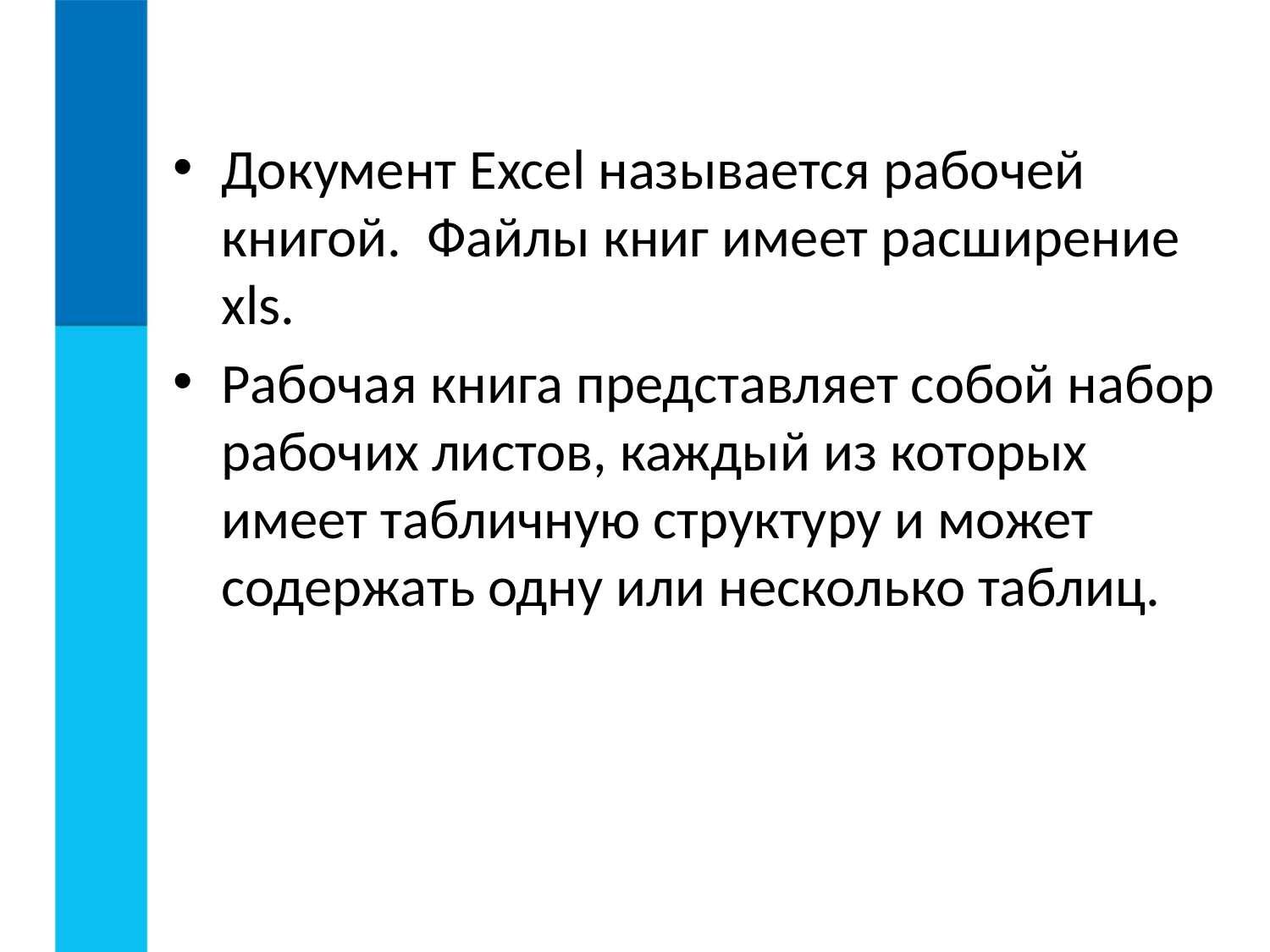

Документ Excel называется рабочей книгой.  Файлы книг имеет расширение xls.
Рабочая книга представляет собой набор рабочих листов, каждый из которых имеет табличную структуру и может содержать одну или несколько таблиц.